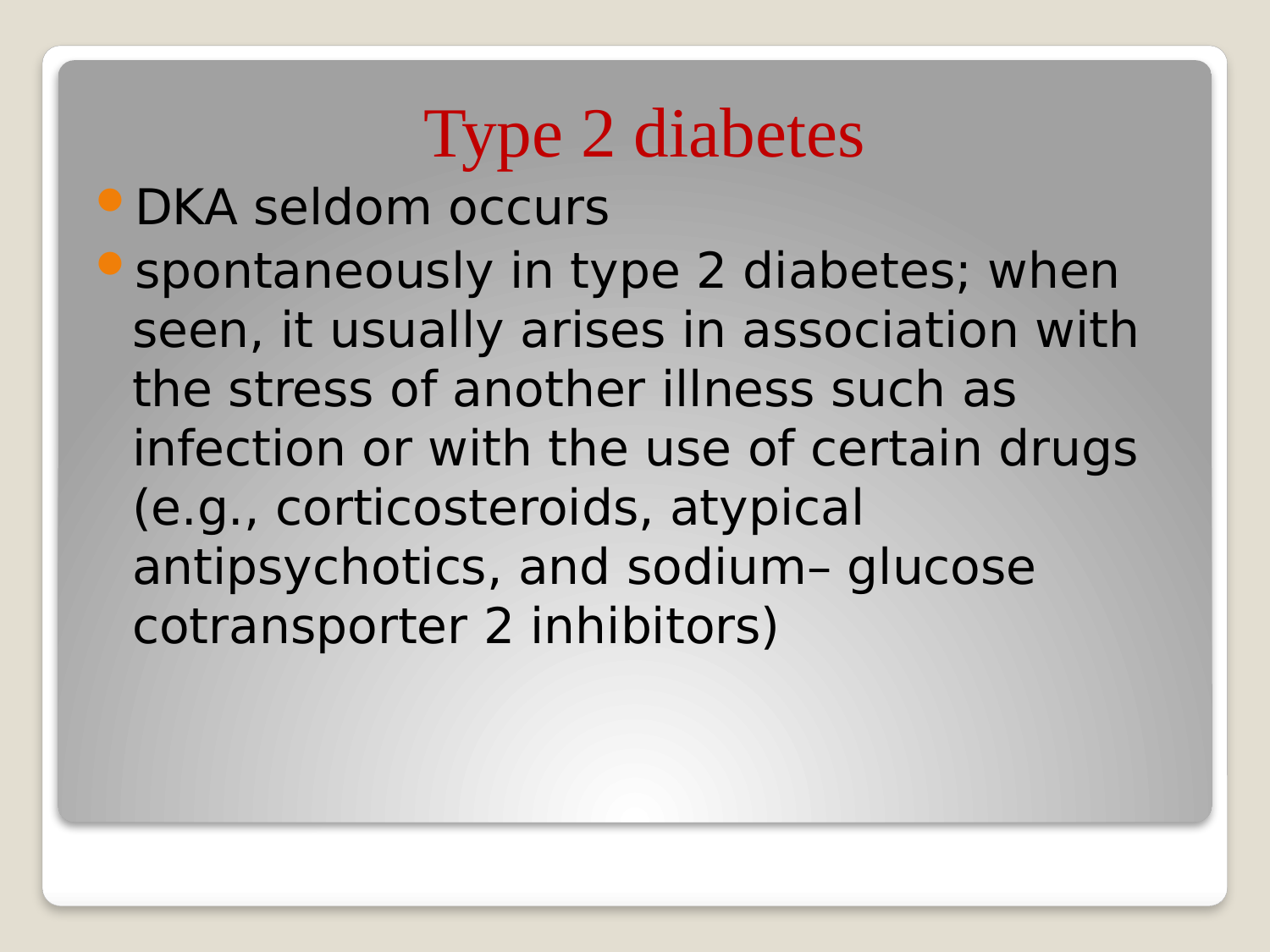

Type 2 diabetes
DKA seldom occurs
spontaneously in type 2 diabetes; when seen, it usually arises in association with the stress of another illness such as infection or with the use of certain drugs (e.g., corticosteroids, atypical antipsychotics, and sodium– glucose cotransporter 2 inhibitors)
#